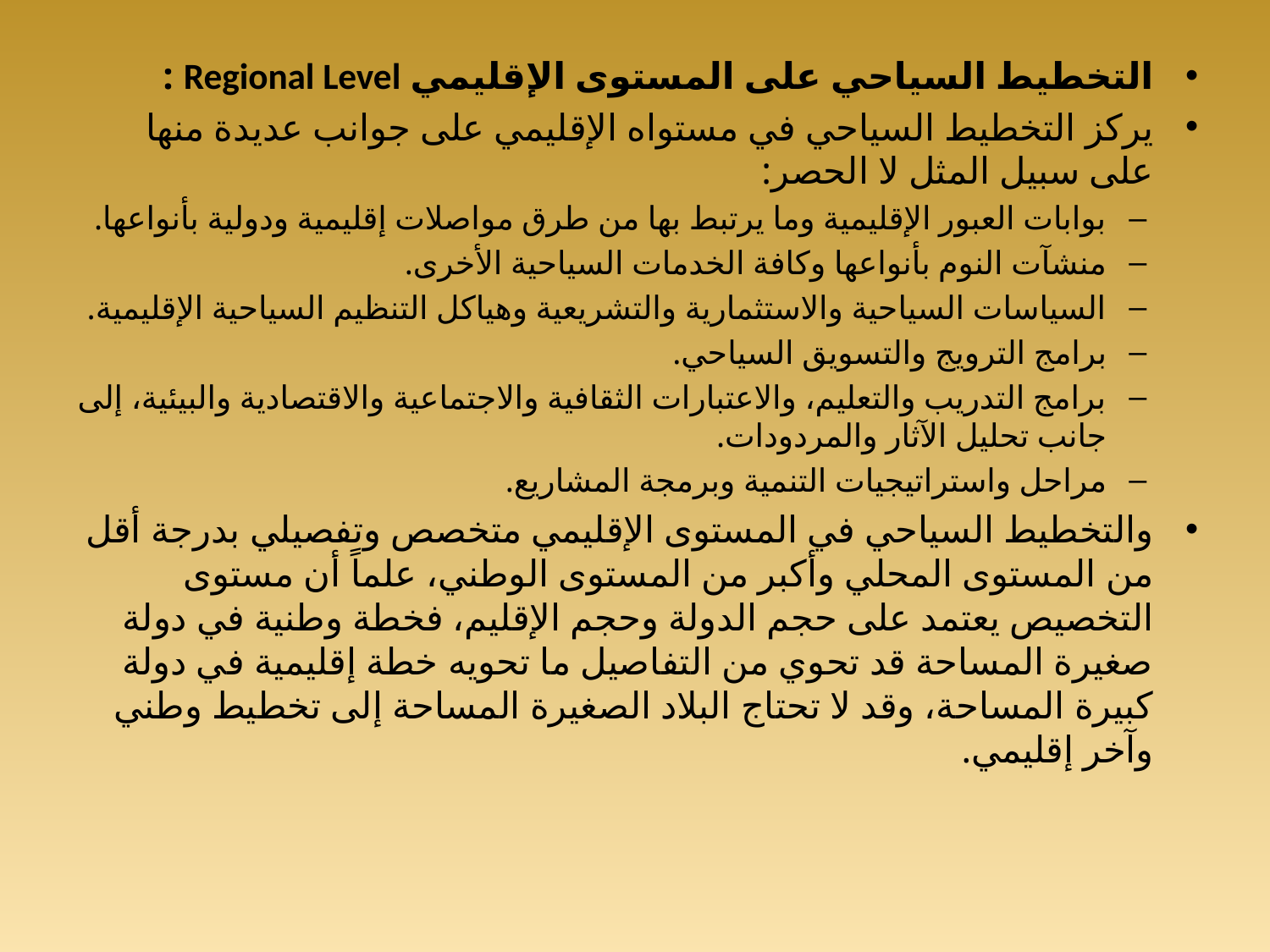

التخطيط السياحي على المستوى الإقليمي Regional Level :
	يركز التخطيط السياحي في مستواه الإقليمي على جوانب عديدة منها على سبيل المثل لا الحصر:
بوابات العبور الإقليمية وما يرتبط بها من طرق مواصلات إقليمية ودولية بأنواعها.
منشآت النوم بأنواعها وكافة الخدمات السياحية الأخرى.
السياسات السياحية والاستثمارية والتشريعية وهياكل التنظيم السياحية الإقليمية.
برامج الترويج والتسويق السياحي.
برامج التدريب والتعليم، والاعتبارات الثقافية والاجتماعية والاقتصادية والبيئية، إلى جانب تحليل الآثار والمردودات.
مراحل واستراتيجيات التنمية وبرمجة المشاريع.
	والتخطيط السياحي في المستوى الإقليمي متخصص وتفصيلي بدرجة أقل من المستوى المحلي وأكبر من المستوى الوطني، علماً أن مستوى التخصيص يعتمد على حجم الدولة وحجم الإقليم، فخطة وطنية في دولة صغيرة المساحة قد تحوي من التفاصيل ما تحويه خطة إقليمية في دولة كبيرة المساحة، وقد لا تحتاج البلاد الصغيرة المساحة إلى تخطيط وطني وآخر إقليمي.